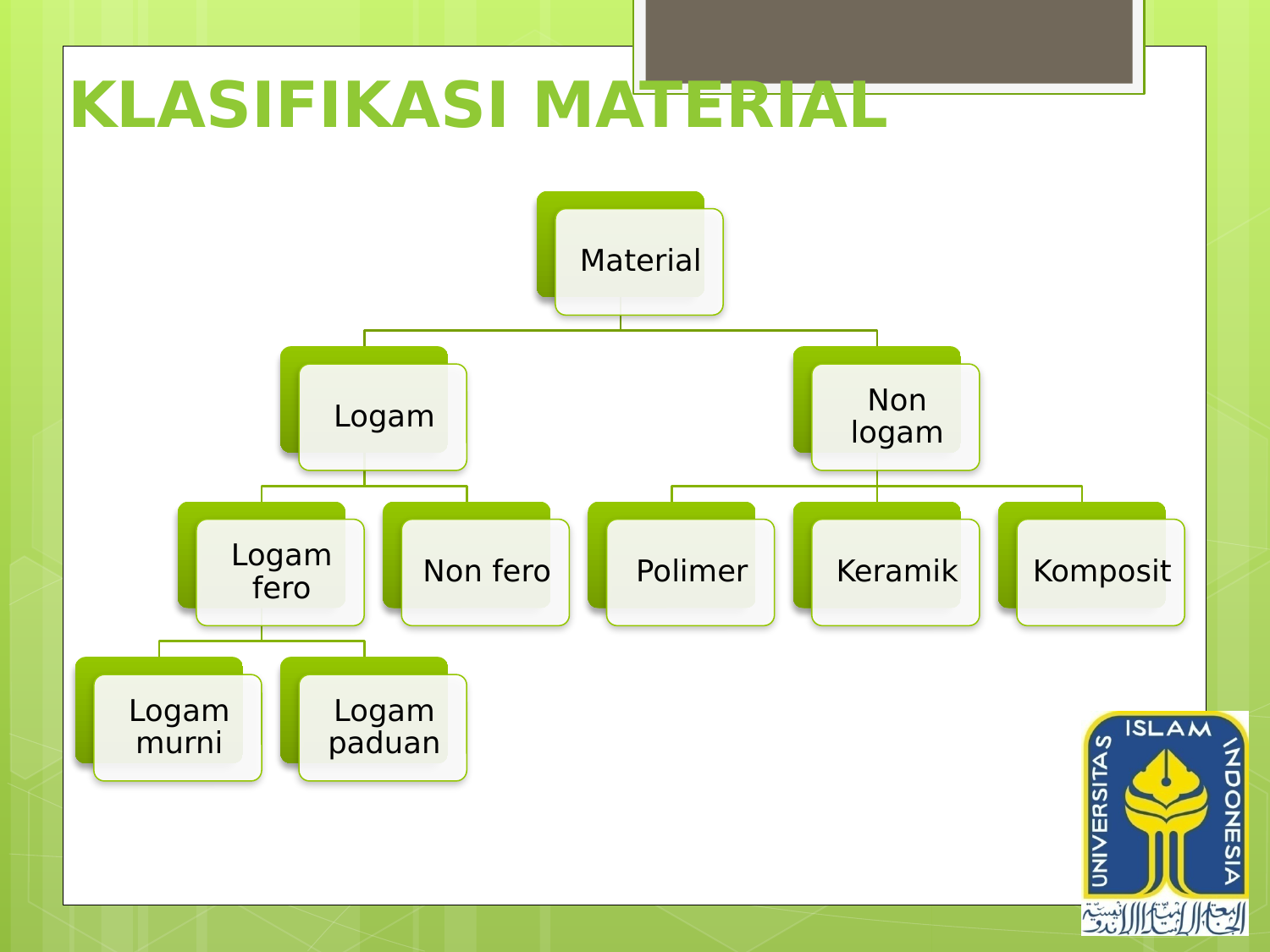

# KLASIFIKASI MATERIAL
Material
Logam
Logam fero
Logam murni
Logam paduan
Non fero
Non logam
Polimer
Keramik
Komposit